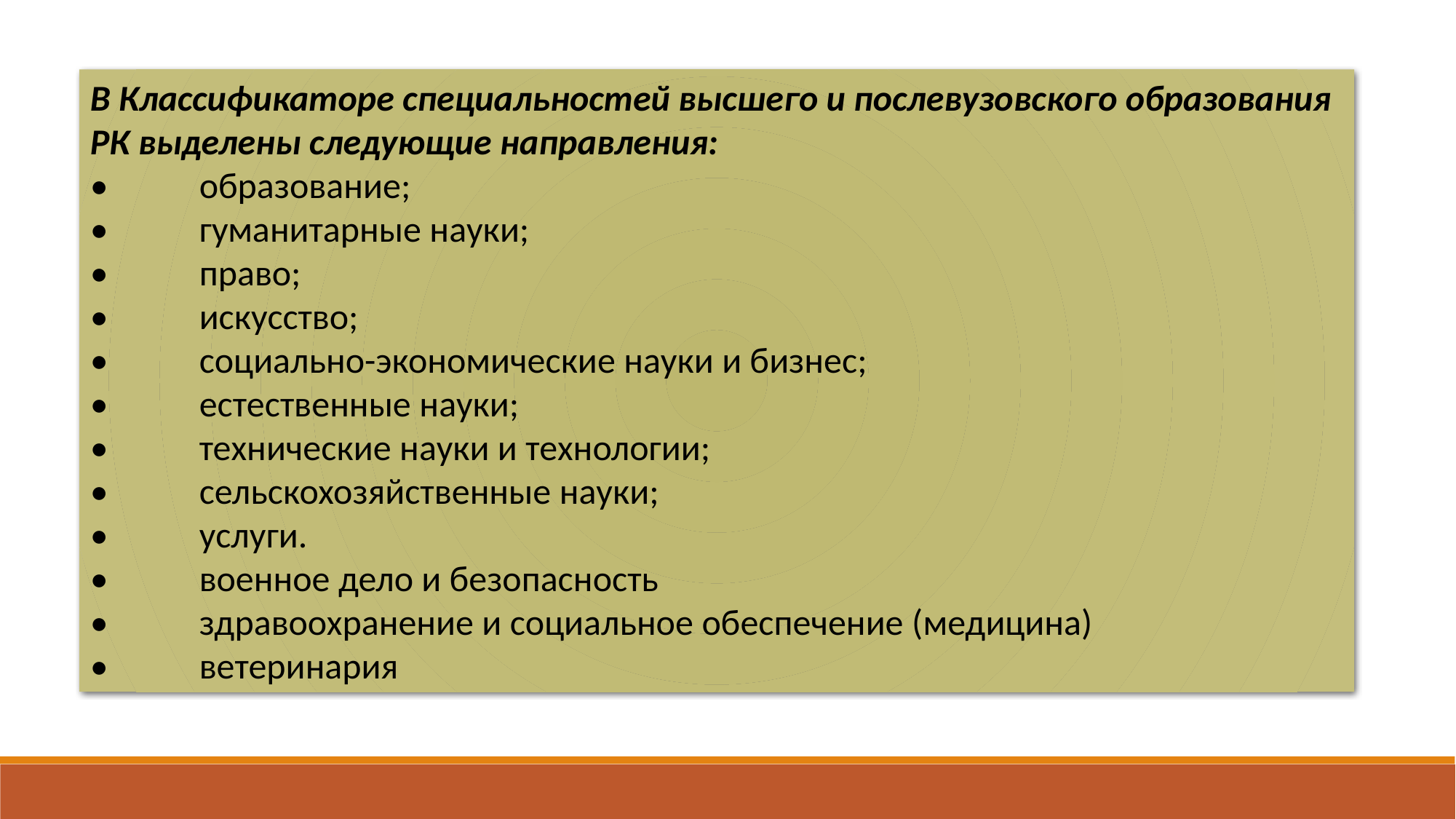

В Классификаторе специальностей высшего и послевузовского образования РК выделены следующие направления:
•	образование;
•	гуманитарные науки;
•	право;
•	искусство;
•	социально-экономические науки и бизнес;
•	естественные науки;
•	технические науки и технологии;
•	сельскохозяйственные науки;
•	услуги.
•	военное дело и безопасность
•	здравоохранение и социальное обеспечение (медицина)
•	ветеринария